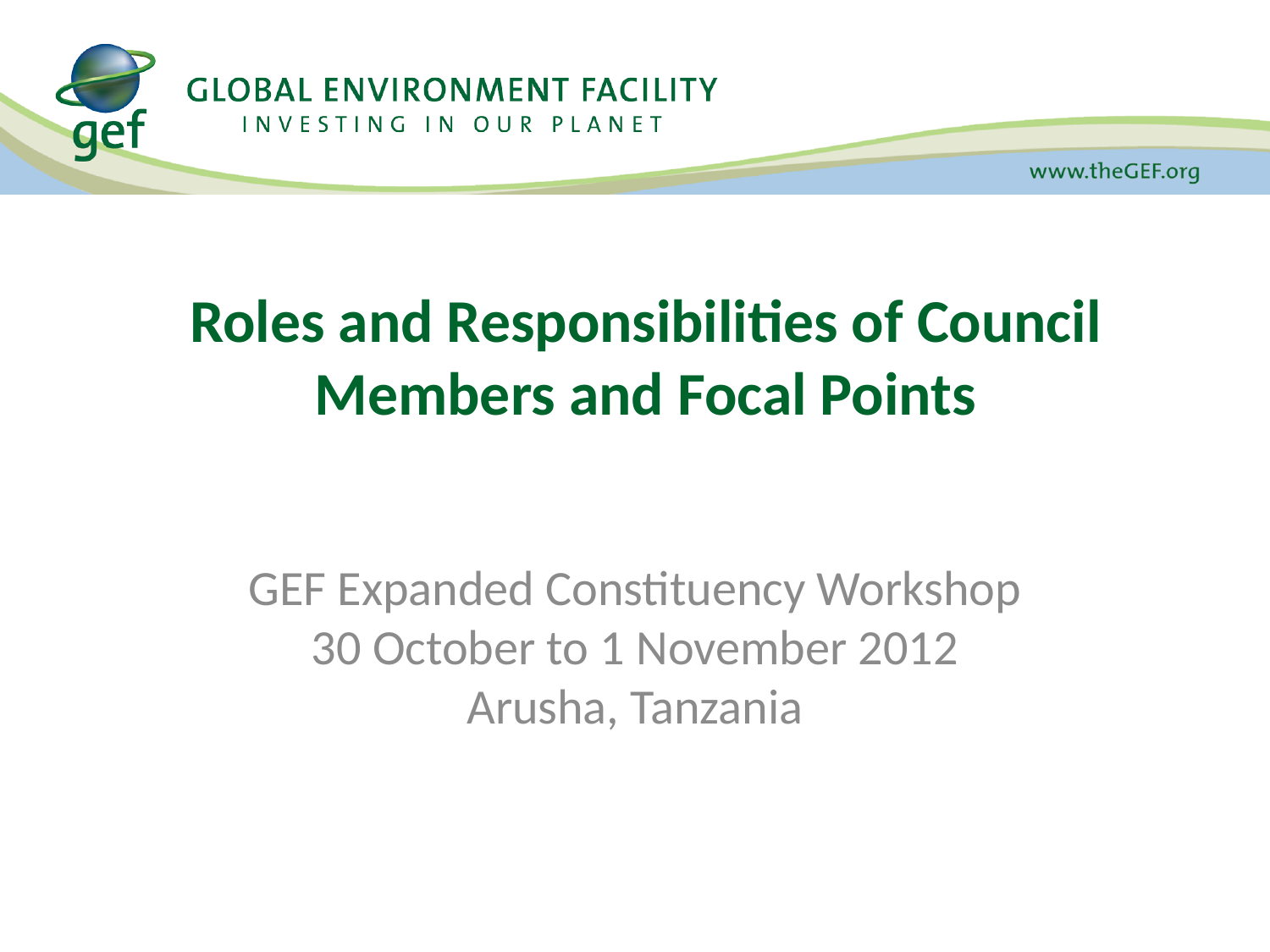

# Roles and Responsibilities of Council Members and Focal Points
GEF Expanded Constituency Workshop
30 October to 1 November 2012
Arusha, Tanzania